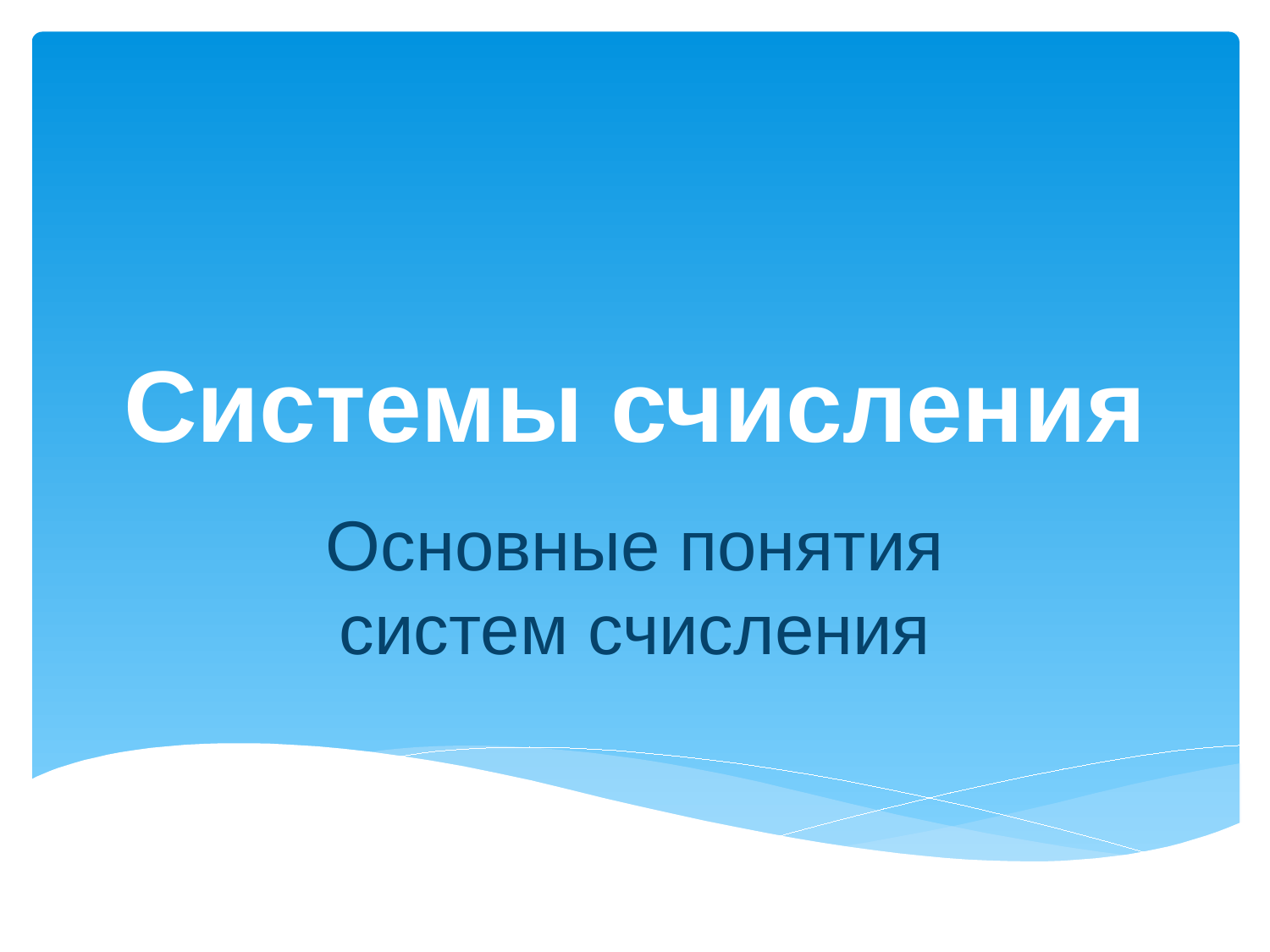

# Системы счисления
Основные понятия систем счисления